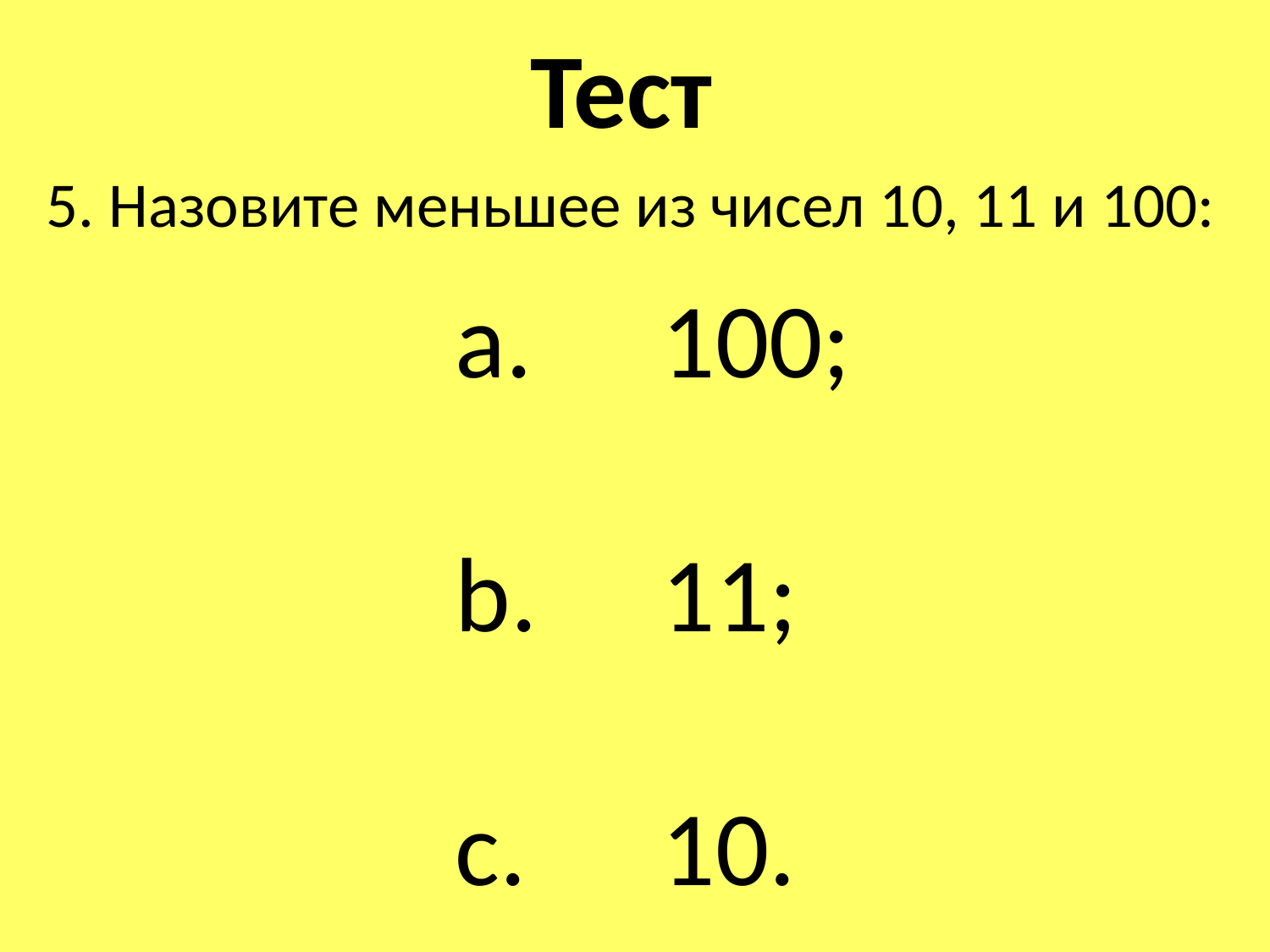

Тест
5. Назовите меньшее из чисел 10, 11 и 100:
  100;

  11;

  10.